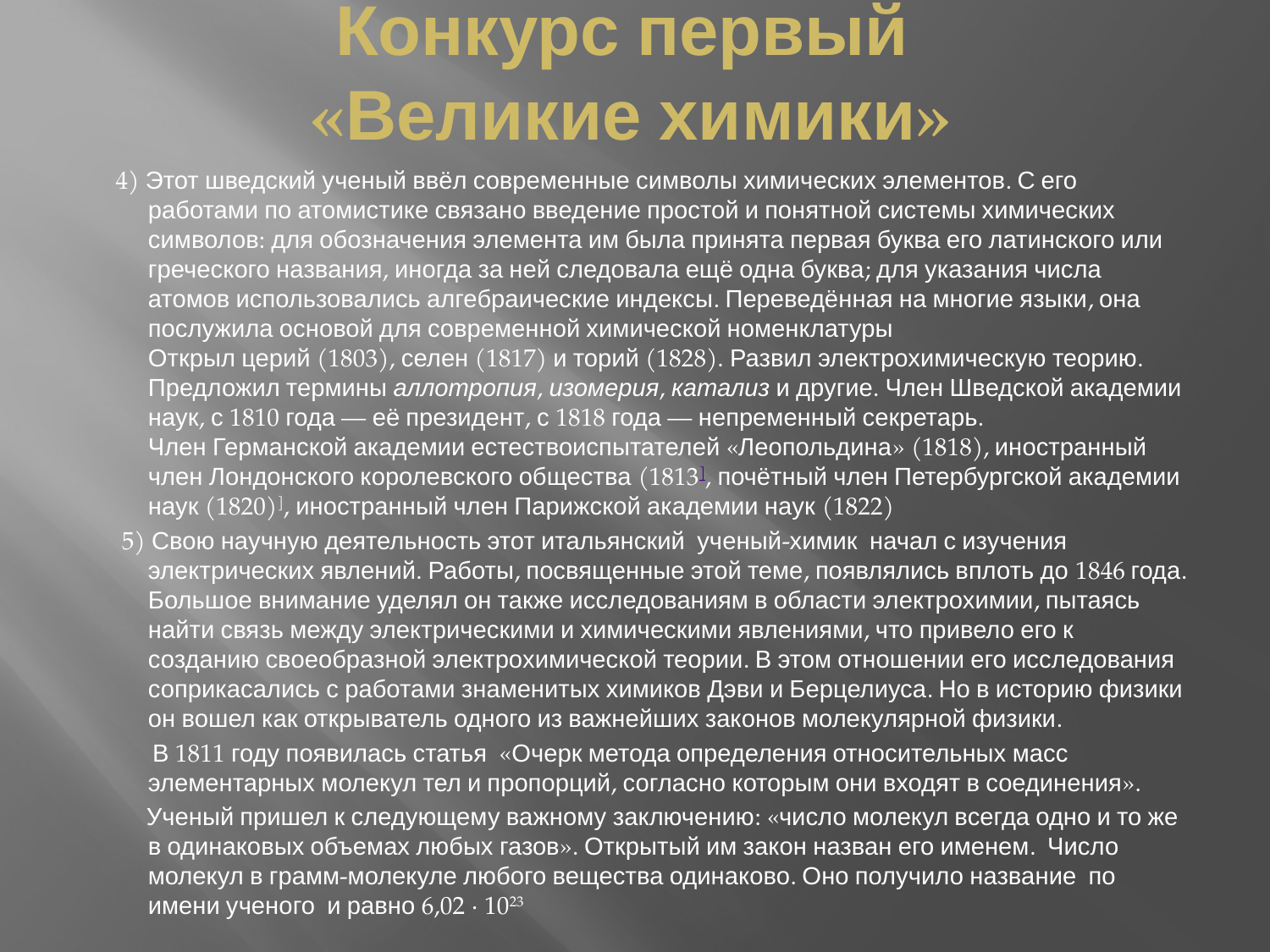

# Конкурс первый «Великие химики»
    4) Этот шведский ученый ввёл современные символы химических элементов. С его работами по атомистике связано введение простой и понятной системы химических символов: для обозначения элемента им была принята первая буква его латинского или греческого названия, иногда за ней следовала ещё одна буква; для указания числа атомов использовались алгебраические индексы. Переведённая на многие языки, она послужила основой для современной химической номенклатуры Открыл церий (1803), селен (1817) и торий (1828). Развил электрохимическую теорию. Предложил термины аллотропия, изомерия, катализ и другие. Член Шведской академии наук, с 1810 года — её президент, с 1818 года — непременный секретарь. Член Германской академии естествоиспытателей «Леопольдина» (1818), иностранный член Лондонского королевского общества (1813], почётный член Петербургской академии наук (1820)], иностранный член Парижской академии наук (1822)
     5) Свою научную деятельность этот итальянский  ученый-химик  начал с изучения электрических явлений. Работы, посвященные этой теме, появлялись вплоть до 1846 года. Большое внимание уделял он также исследованиям в области электрохимии, пытаясь найти связь между электрическими и химическими явлениями, что привело его к созданию своеобразной электрохимической теории. В этом отношении его исследования соприкасались с работами знаменитых химиков Дэви и Берцелиуса. Но в историю физики он вошел как открыватель одного из важнейших законов молекулярной физики.
          В 1811 году появилась статья  «Очерк метода определения относительных масс элементарных молекул тел и пропорций, согласно которым они входят в соединения».
         Ученый пришел к следующему важному заключению: «число молекул всегда одно и то же в одинаковых объемах любых газов». Открытый им закон назван его именем.  Число молекул в грамм-молекуле любого вещества одинаково. Оно получило название  по имени ученого  и равно 6,02 ⋅ 1023